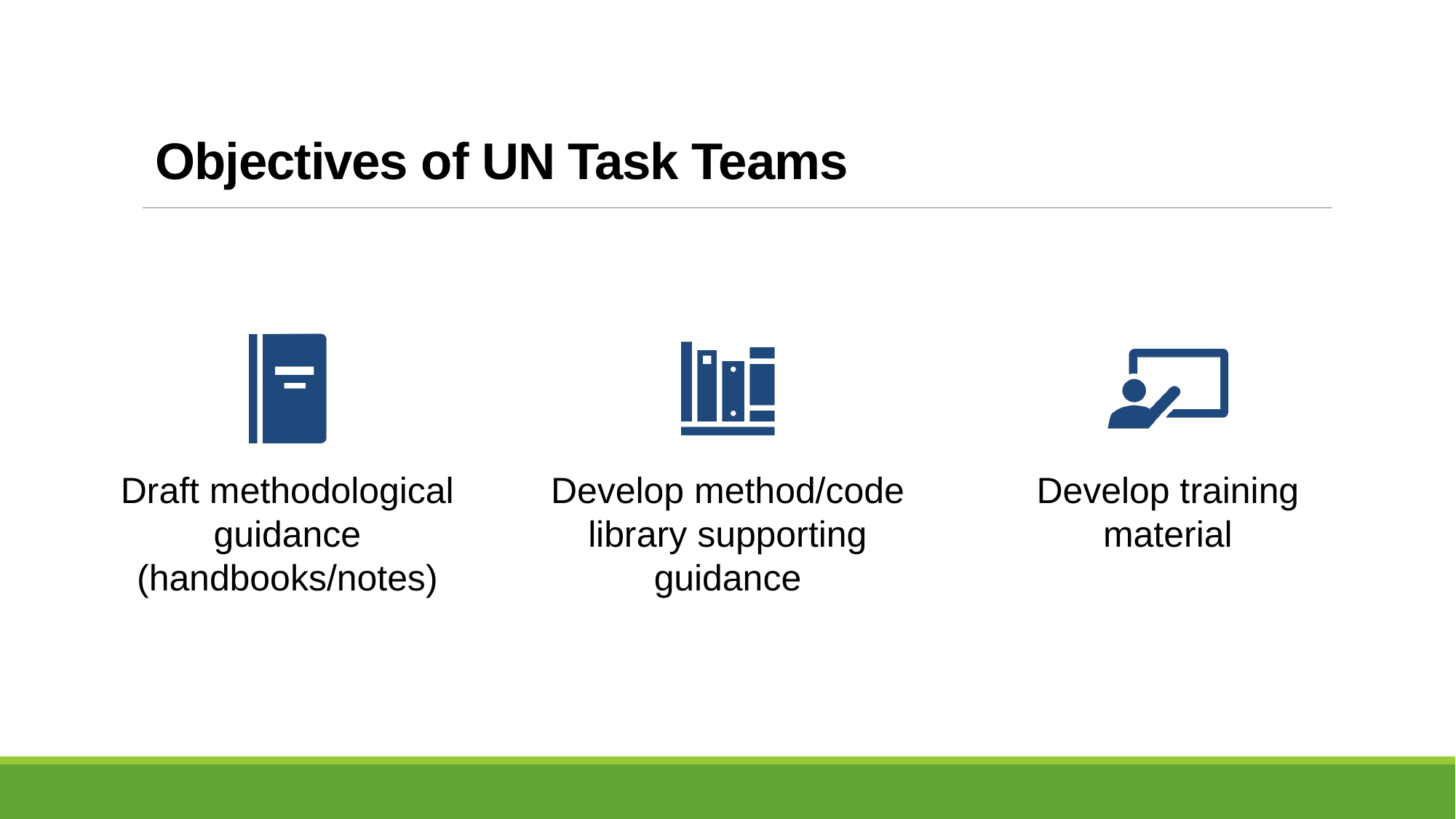

# Objectives of UN Task Teams
Draft methodological guidance (handbooks/notes)
Develop method/code library supporting guidance
Develop training material